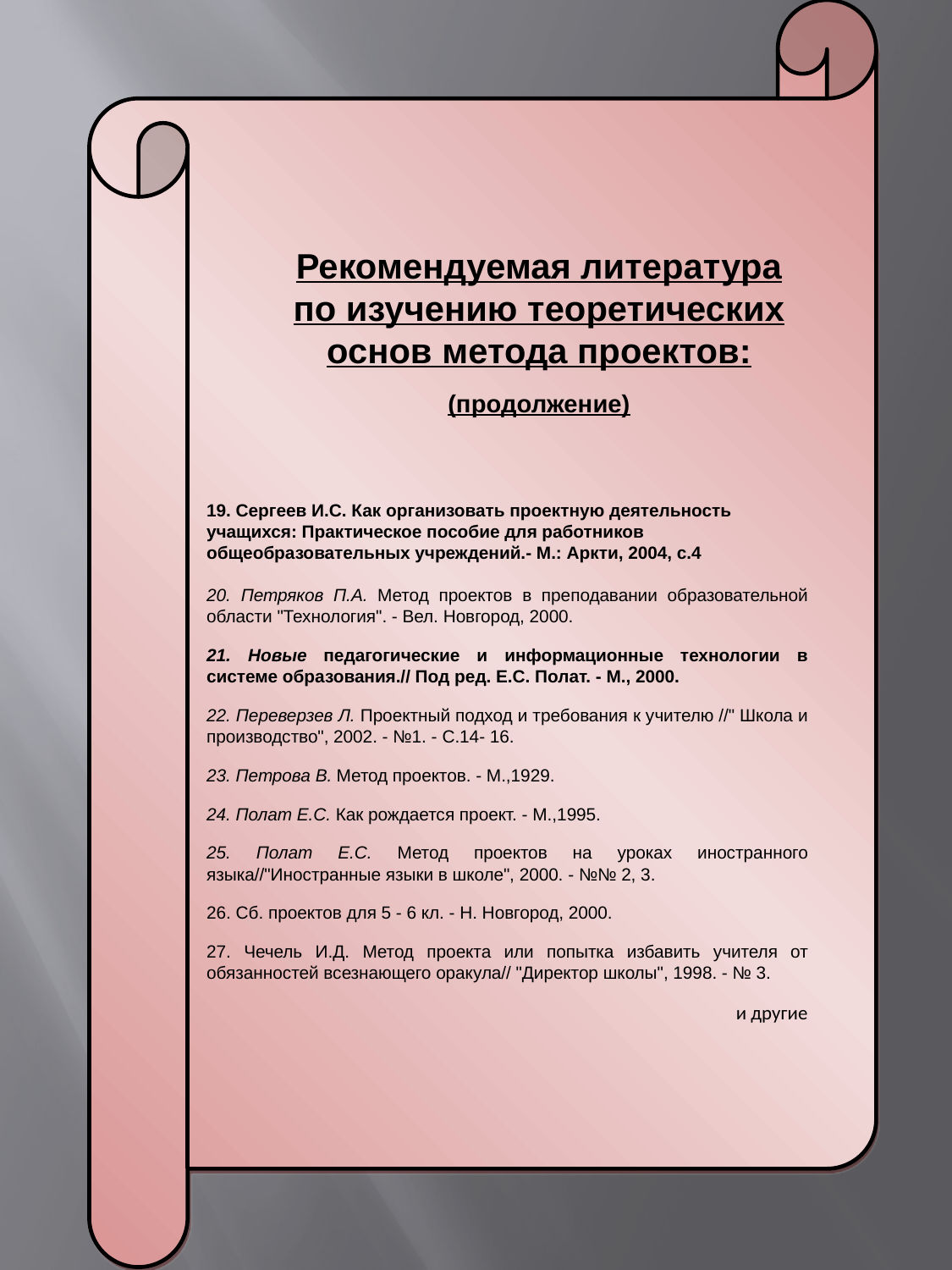

Рекомендуемая литература по изучению теоретических основ метода проектов:
(продолжение)

19. Сергеев И.С. Как организовать проектную деятельность учащихся: Практическое пособие для работников общеобразовательных учреждений.- М.: Аркти, 2004, с.4
20. Петряков П.А. Метод проектов в преподавании образовательной области "Технология". - Вел. Новгород, 2000.
21. Новые педагогические и информационные технологии в системе образования.// Под ред. Е.С. Полат. - М., 2000.
22. Переверзев Л. Проектный подход и требования к учителю //" Школа и производство", 2002. - №1. - С.14- 16.
23. Петрова В. Метод проектов. - М.,1929.
24. Полат Е.С. Как рождается проект. - М.,1995.
25. Полат Е.С. Метод проектов на уроках иностранного языка//"Иностранные языки в школе", 2000. - №№ 2, 3.
26. Сб. проектов для 5 - 6 кл. - Н. Новгород, 2000.
27. Чечель И.Д. Метод проекта или попытка избавить учителя от обязанностей всезнающего оракула// "Директор школы", 1998. - № 3.
и другие